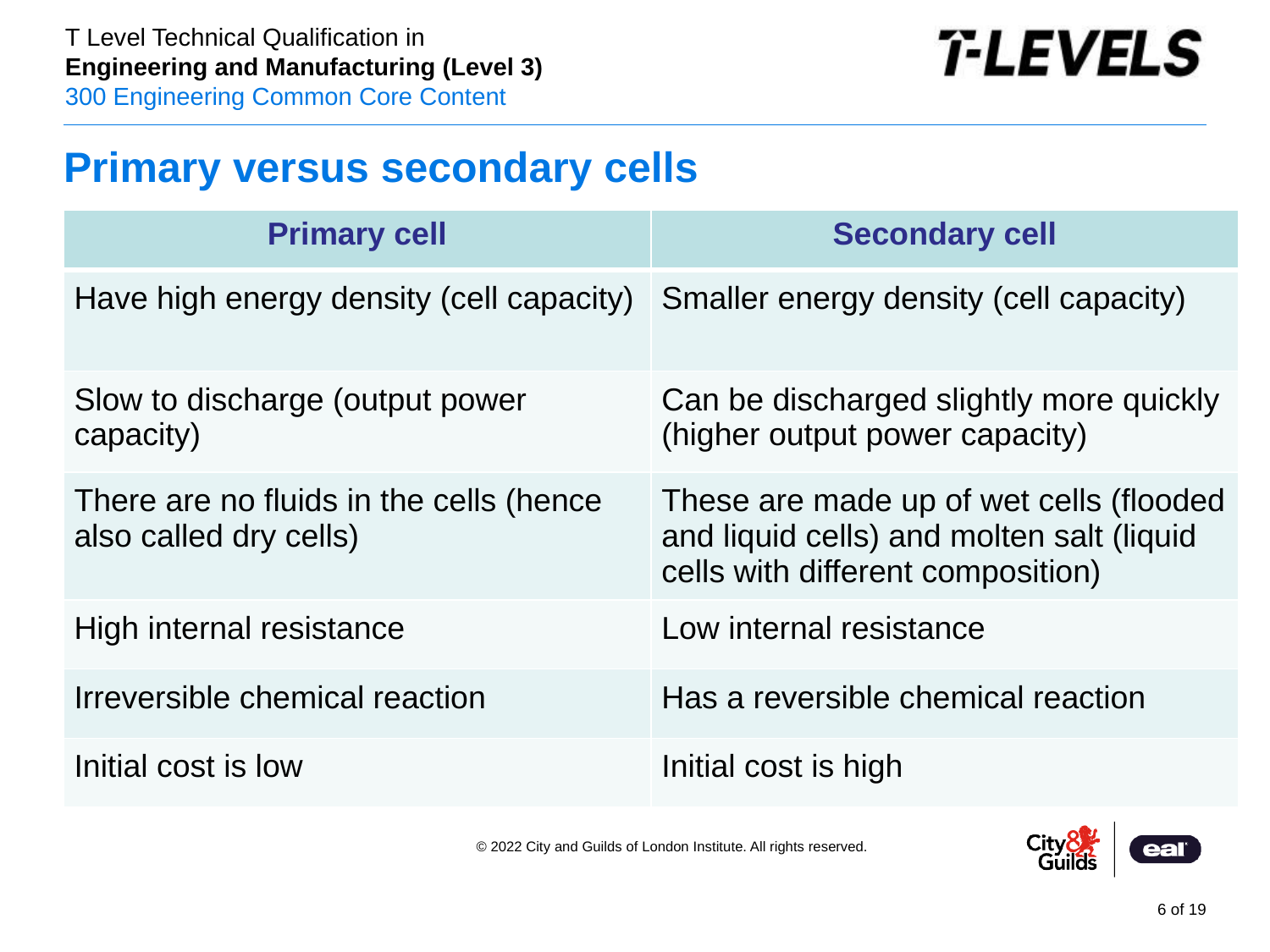

# Primary versus secondary cells
| Primary cell | Secondary cell |
| --- | --- |
| Have high energy density (cell capacity) | Smaller energy density (cell capacity) |
| Slow to discharge (output power capacity) | Can be discharged slightly more quickly (higher output power capacity) |
| There are no fluids in the cells (hence also called dry cells) | These are made up of wet cells (flooded and liquid cells) and molten salt (liquid cells with different composition) |
| High internal resistance | Low internal resistance |
| Irreversible chemical reaction | Has a reversible chemical reaction |
| Initial cost is low | Initial cost is high |